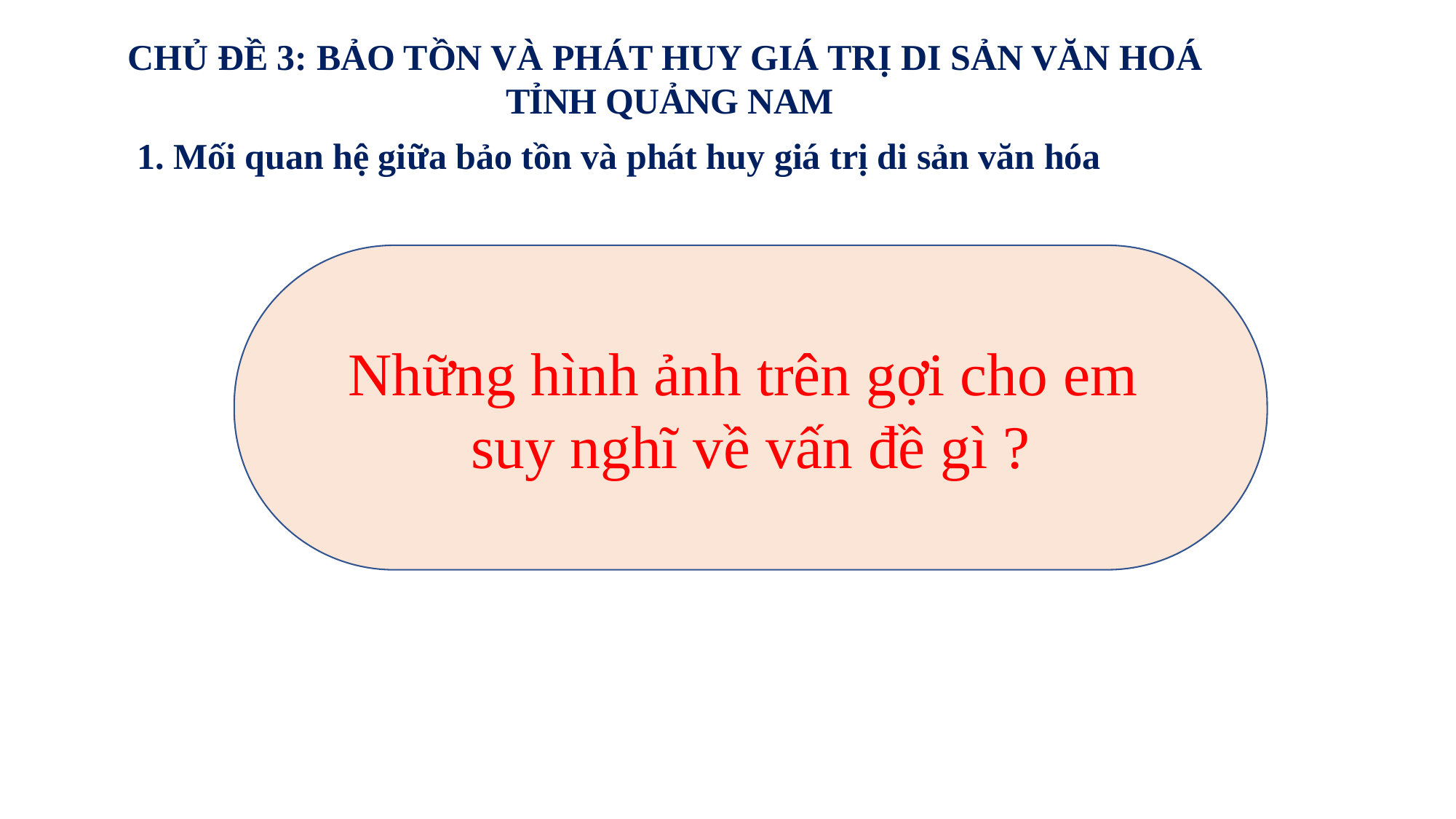

CHỦ ĐỀ 3: BẢO TỒN VÀ PHÁT HUY GIÁ TRỊ DI SẢN VĂN HOÁ
TỈNH QUẢNG NAM
1. Mối quan hệ giữa bảo tồn và phát huy giá trị di sản văn hóa
Những hình ảnh trên gợi cho em
suy nghĩ về vấn đề gì ?